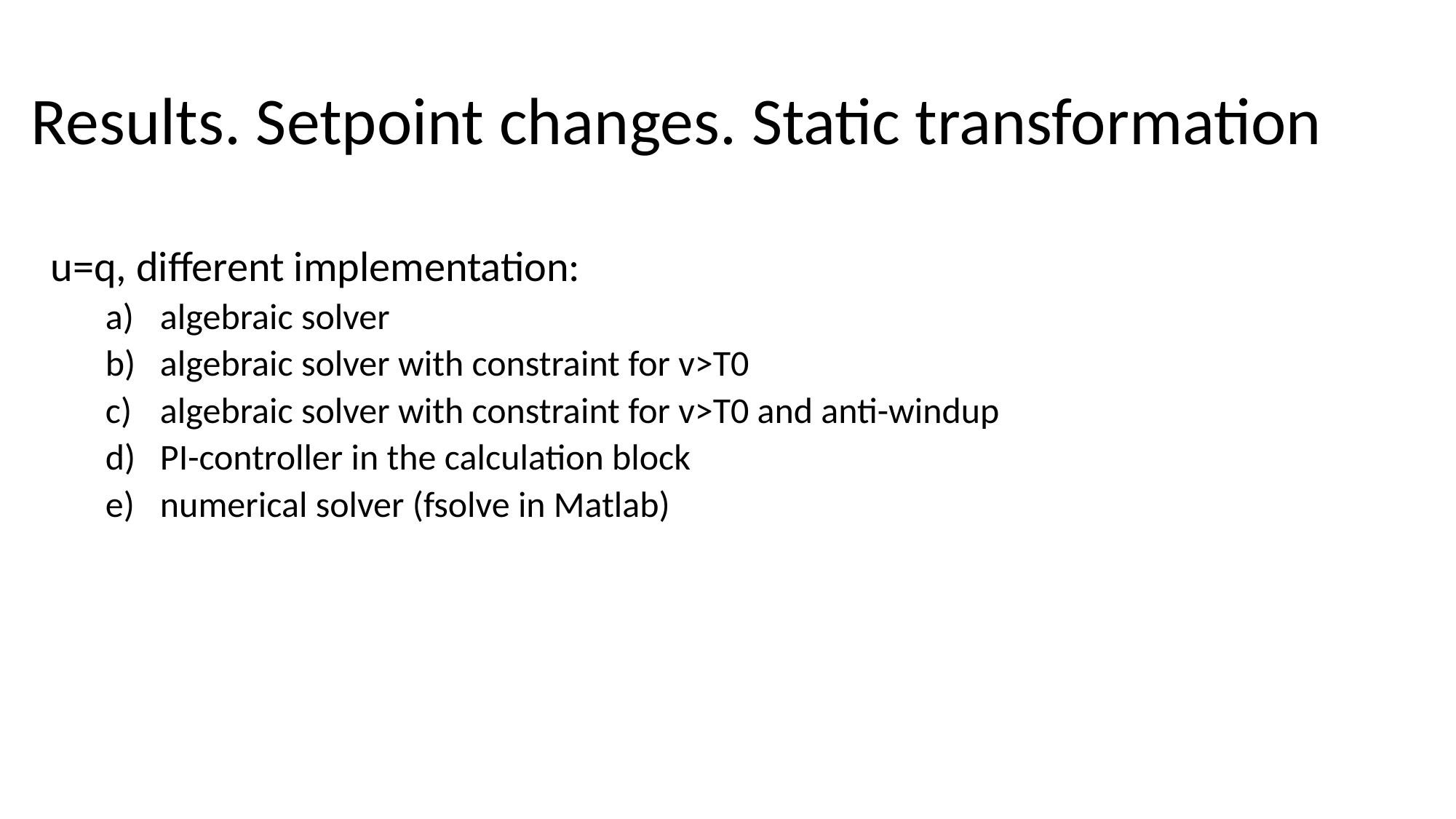

# Results. Setpoint changes. Static transformation
u=q, different implementation:
algebraic solver
algebraic solver with constraint for v>T0
algebraic solver with constraint for v>T0 and anti-windup
PI-controller in the calculation block
numerical solver (fsolve in Matlab)